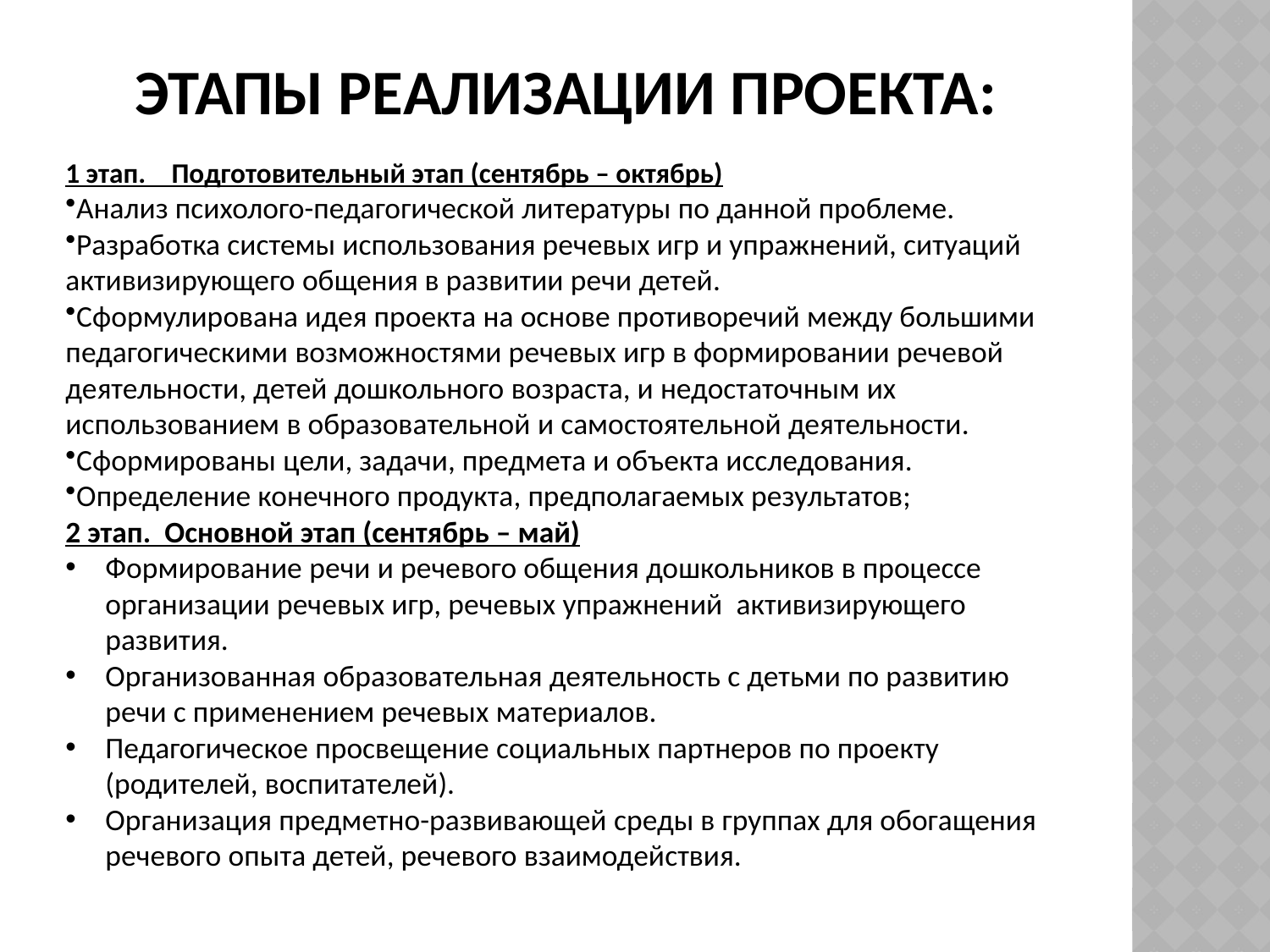

# Этапы реализации проекта:
1 этап.    Подготовительный этап (сентябрь – октябрь)
Анализ психолого-педагогической литературы по данной проблеме.
Разработка системы использования речевых игр и упражнений, ситуаций активизирующего общения в развитии речи детей.
Сформулирована идея проекта на основе противоречий между большими педагогическими возможностями речевых игр в формировании речевой деятельности, детей дошкольного возраста, и недостаточным их использованием в образовательной и самостоятельной деятельности.
Сформированы цели, задачи, предмета и объекта исследования.
Определение конечного продукта, предполагаемых результатов;
2 этап.  Основной этап (сентябрь – май)
Формирование речи и речевого общения дошкольников в процессе организации речевых игр, речевых упражнений  активизирующего развития.
Организованная образовательная деятельность с детьми по развитию речи с применением речевых материалов.
Педагогическое просвещение социальных партнеров по проекту (родителей, воспитателей).
Организация предметно-развивающей среды в группах для обогащения речевого опыта детей, речевого взаимодействия.